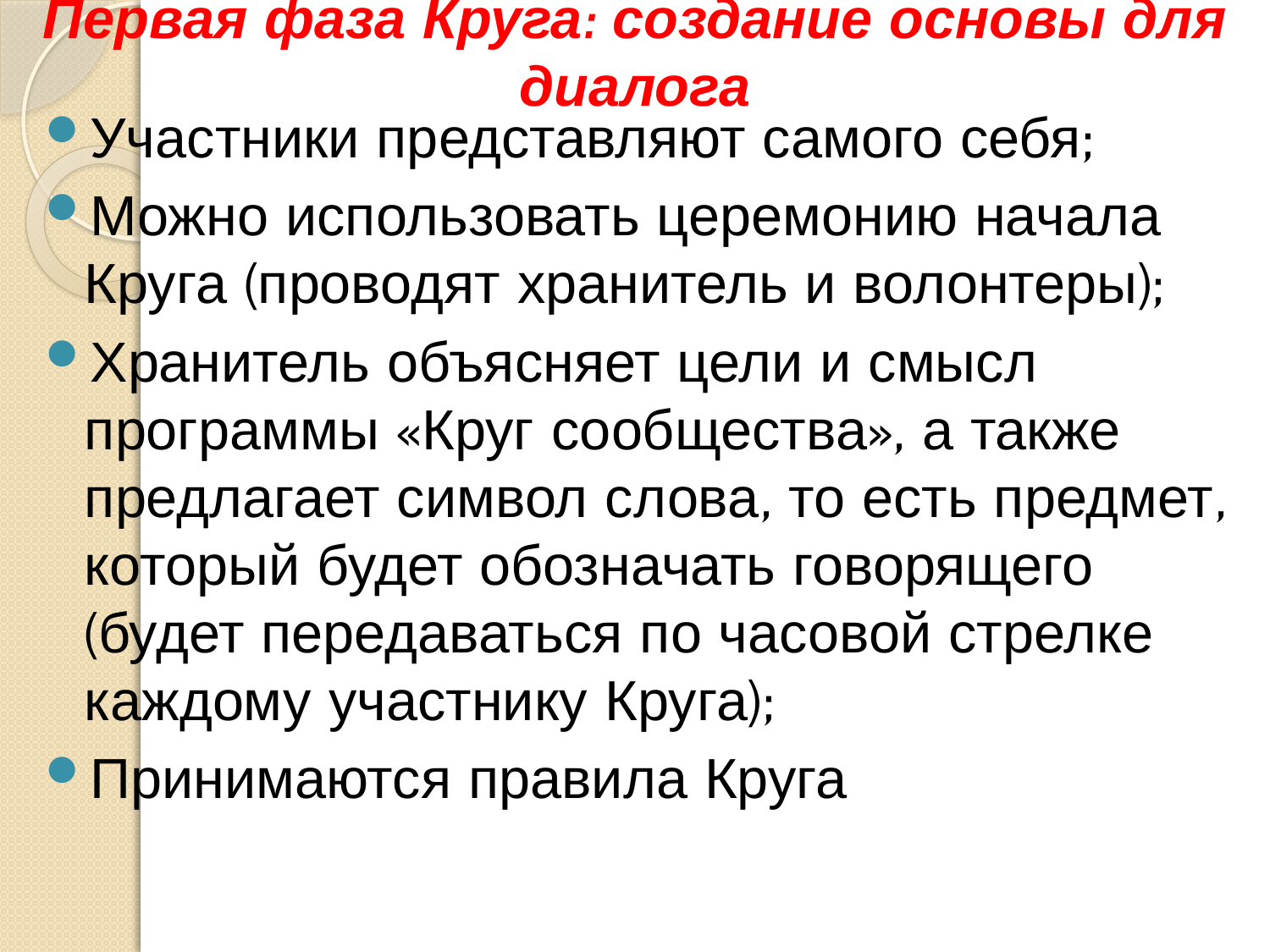

# Первая фаза Круга: создание основы для диалога
Участники представляют самого себя;
Можно использовать церемонию начала Круга (проводят хранитель и волонтеры);
Хранитель объясняет цели и смысл программы «Круг сообщества», а также предлагает символ слова, то есть предмет, который будет обозначать говорящего (будет передаваться по часовой стрелке каждому участнику Круга);
Принимаются правила Круга